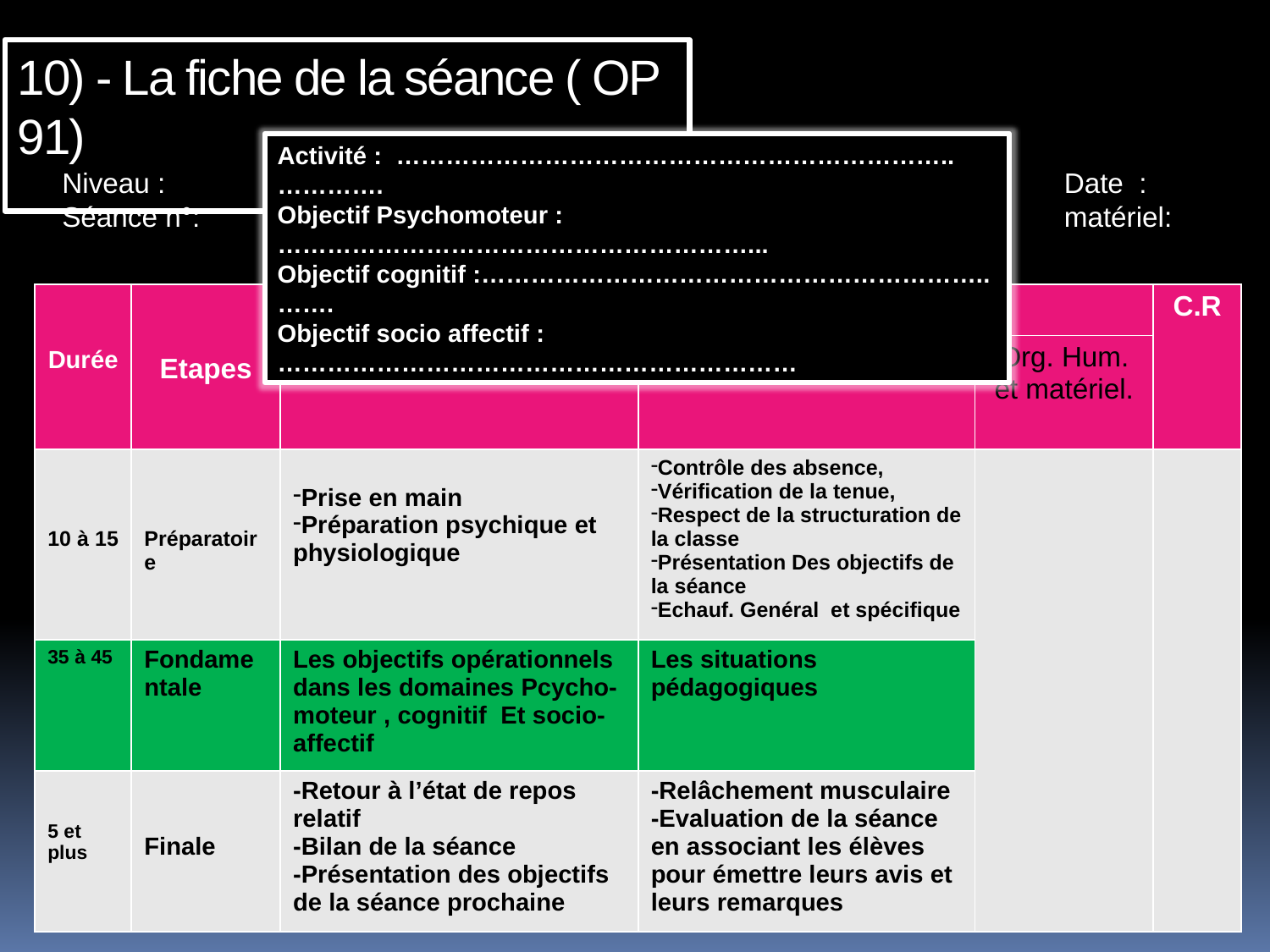

10) - La fiche de la séance ( OP 91)
Activité :  …………………………………………………………..………….
Objectif Psychomoteur :…………………………………………………...
Objectif cognitif :……………………………………………………..…….
Objectif socio affectif :………………………………………………………
Niveau :
Séance n°:
Date  :
matériel:
| Durée | Etapes | Objectifs opérationnels | Moyens |  | C.R |
| --- | --- | --- | --- | --- | --- |
|  |  |  | Situations | Org. Hum. et matériel. |  |
| 10 à 15 | Préparatoire | Prise en main Préparation psychique et physiologique | Contrôle des absence, Vérification de la tenue, Respect de la structuration de la classe Présentation Des objectifs de la séance Echauf. Genéral et spécifique |  |  |
| 35 à 45 | Fondamentale | Les objectifs opérationnels dans les domaines Pcycho-moteur , cognitif Et socio-affectif | Les situations pédagogiques |  |  |
| 5 et plus | Finale | -Retour à l’état de repos relatif -Bilan de la séance -Présentation des objectifs de la séance prochaine | -Relâchement musculaire -Evaluation de la séance en associant les élèves pour émettre leurs avis et leurs remarques |  |  |
14